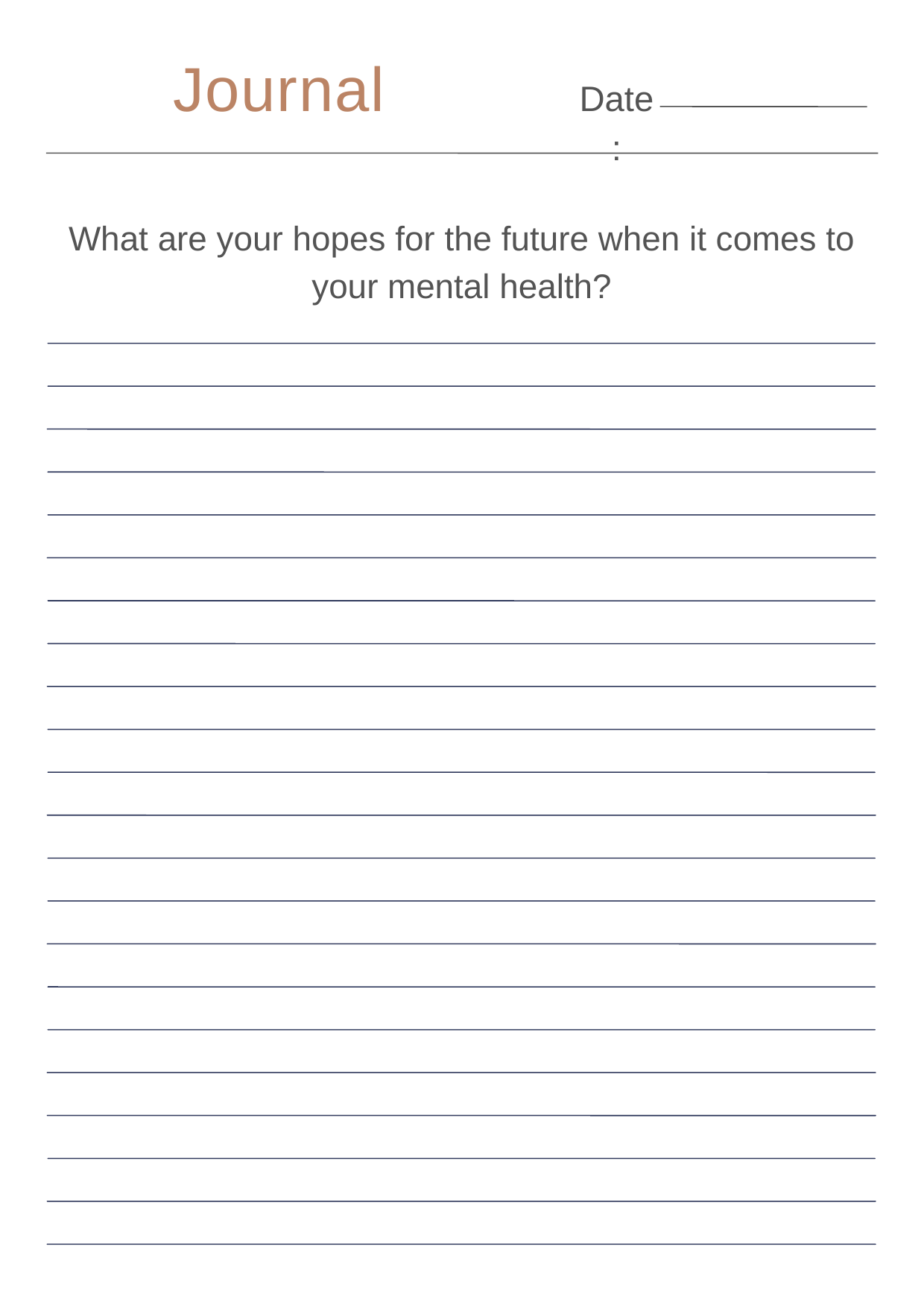

Journal
Date:

What are your hopes for the future when it comes to your mental health?